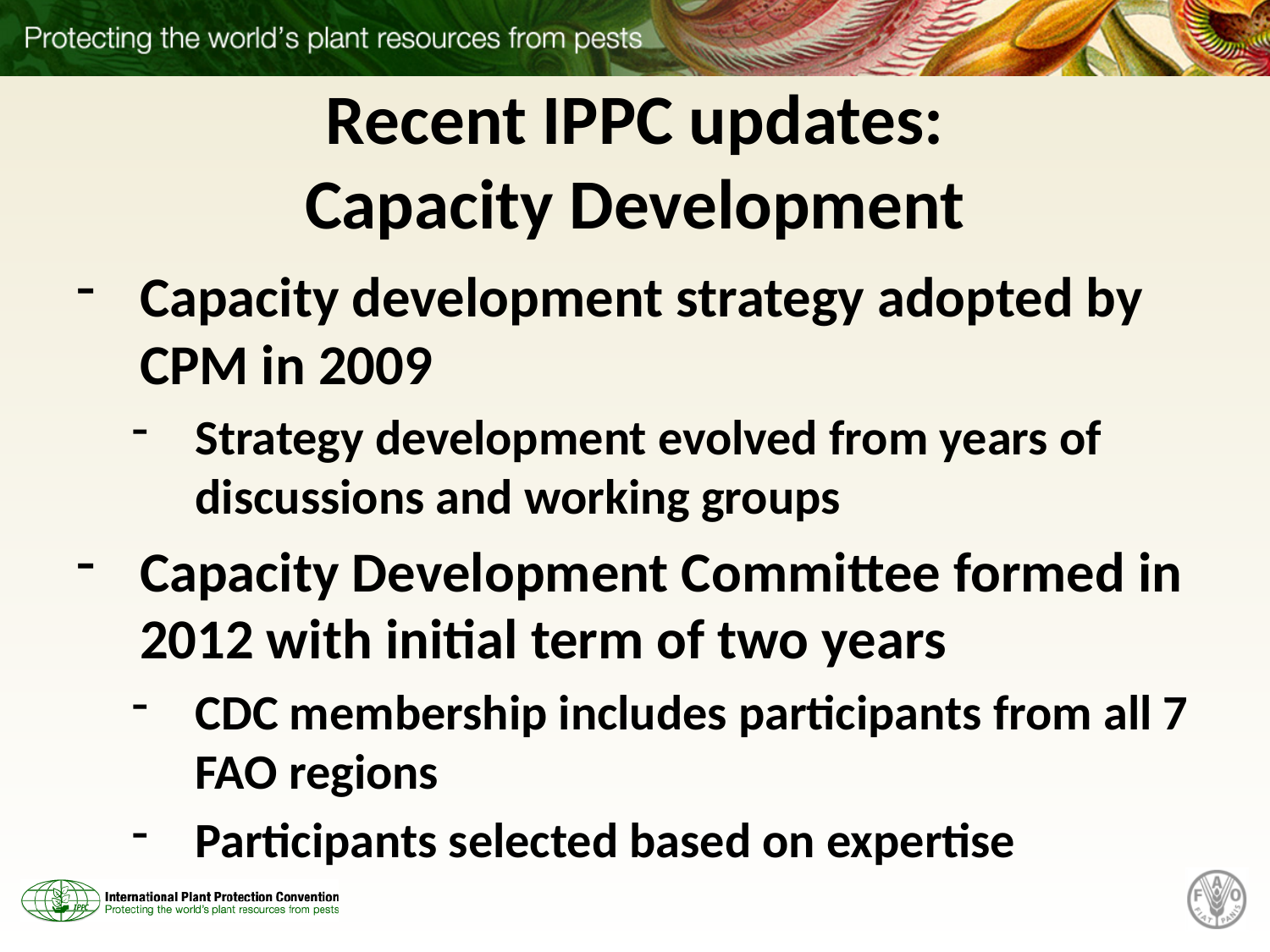

# Recent IPPC updates: Capacity Development
Capacity development strategy adopted by CPM in 2009
Strategy development evolved from years of discussions and working groups
Capacity Development Committee formed in 2012 with initial term of two years
CDC membership includes participants from all 7 FAO regions
Participants selected based on expertise